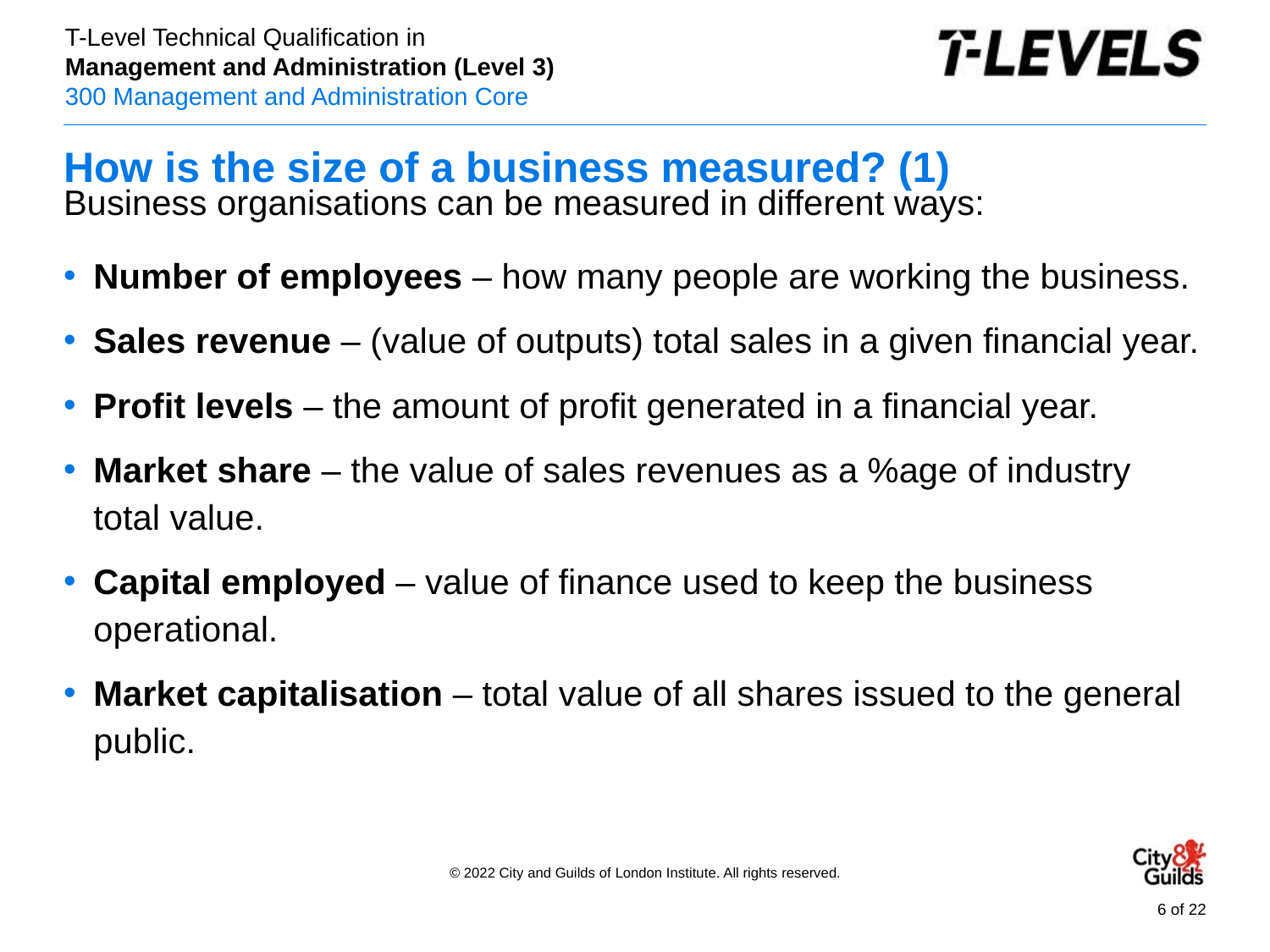

# How is the size of a business measured? (1)
Business organisations can be measured in different ways:
Number of employees – how many people are working the business.
Sales revenue – (value of outputs) total sales in a given financial year.
Profit levels – the amount of profit generated in a financial year.
Market share – the value of sales revenues as a %age of industry total value.
Capital employed – value of finance used to keep the business operational.
Market capitalisation – total value of all shares issued to the general public.